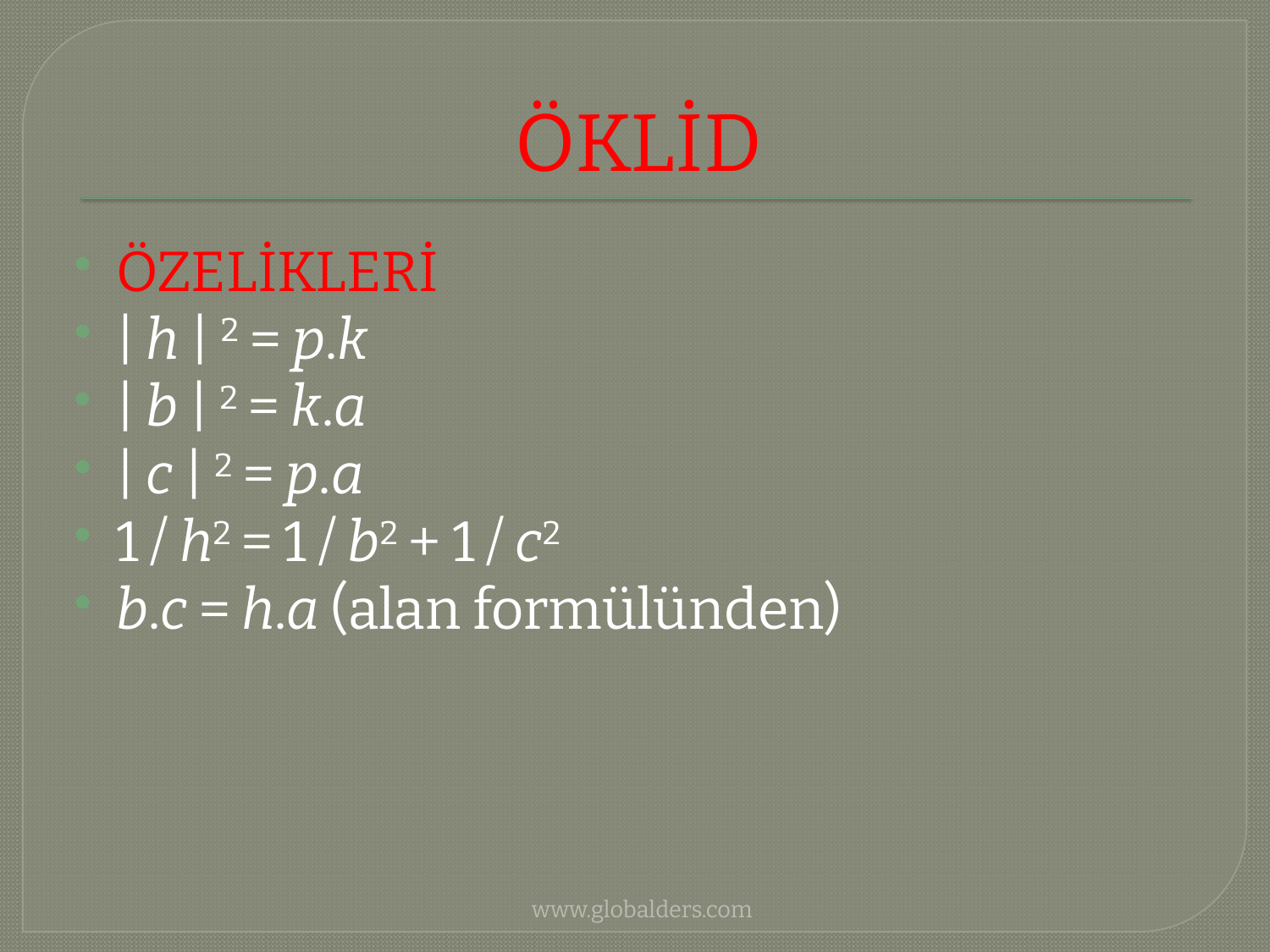

# ÖKLİD
ÖZELİKLERİ
| h | 2 = p.k
| b | 2 = k.a
| c | 2 = p.a
1 / h2 = 1 / b2 + 1 / c2
b.c = h.a (alan formülünden)

www.globalders.com